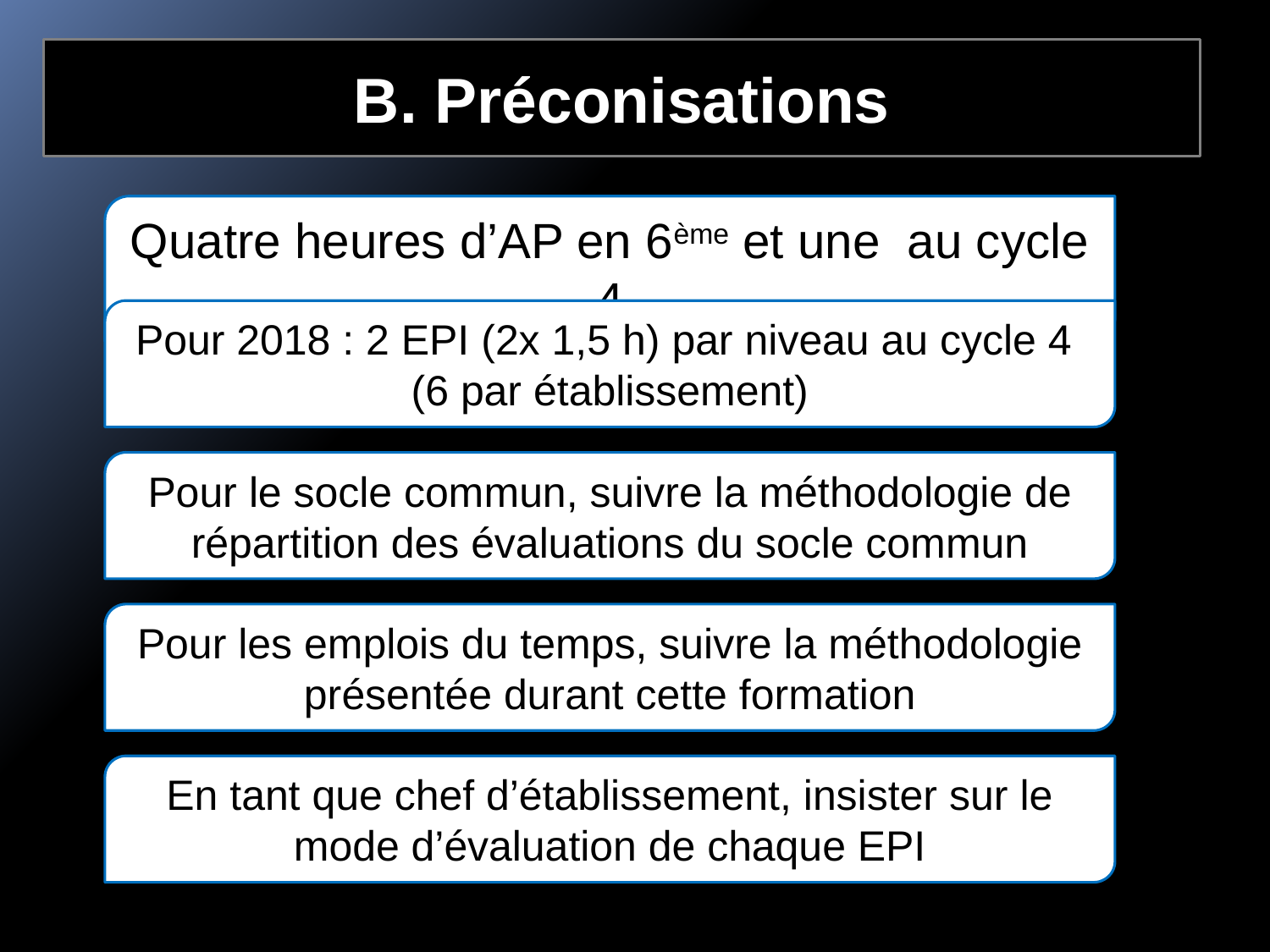

B. Préconisations

Quatre heures d’AP en 6ème et une  au cycle 4
Pour 2018 : 2 EPI (2x 1,5 h) par niveau au cycle 4
(6 par établissement)
Pour le socle commun, suivre la méthodologie de répartition des évaluations du socle commun
Pour les emplois du temps, suivre la méthodologie présentée durant cette formation
En tant que chef d’établissement, insister sur le mode d’évaluation de chaque EPI